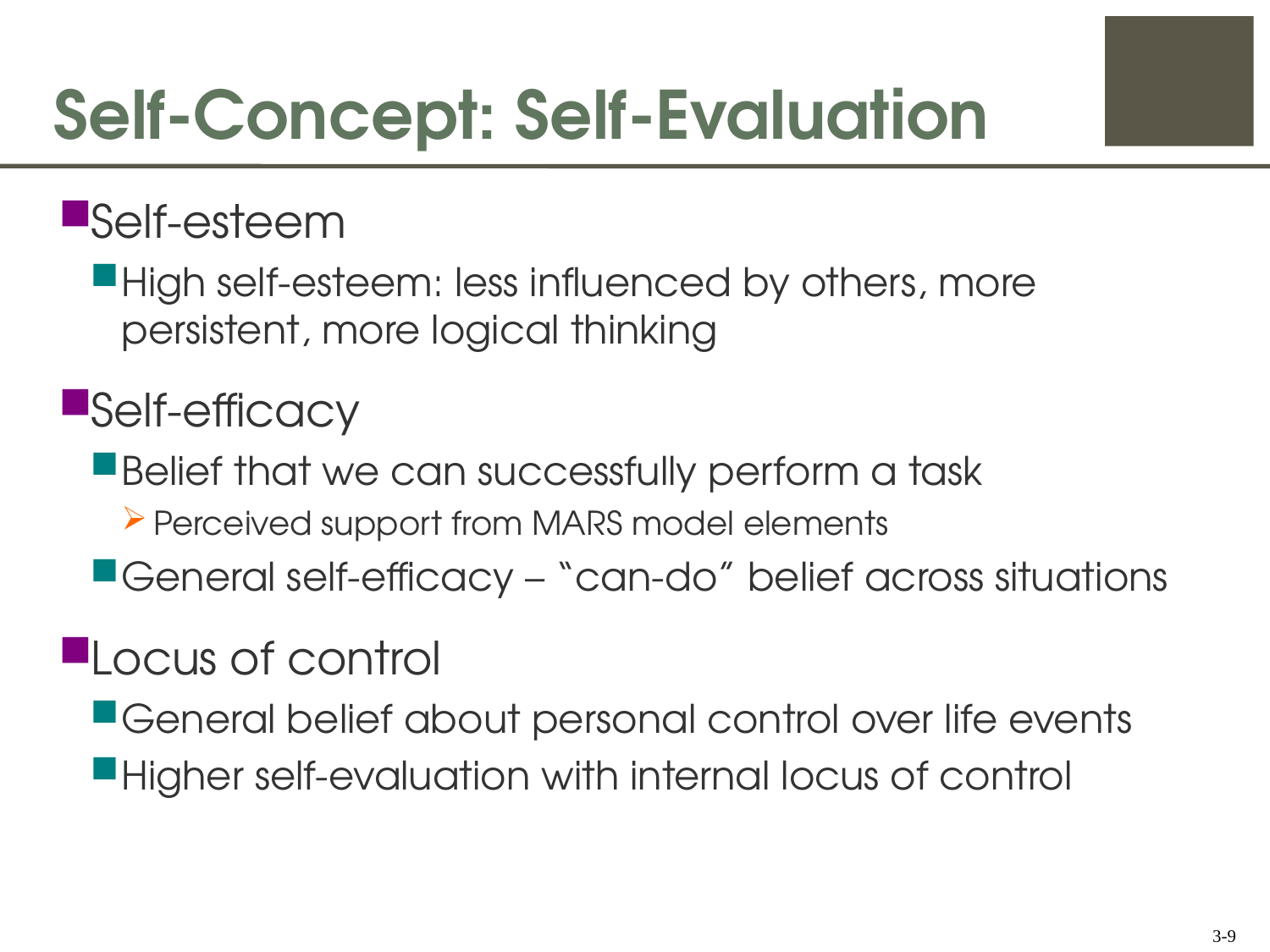

# Self-Concept: Self-Evaluation
Self-esteem
High self-esteem: less influenced by others, more persistent, more logical thinking
Self-efficacy
Belief that we can successfully perform a task
Perceived support from MARS model elements
General self-efficacy – “can-do” belief across situations
Locus of control
General belief about personal control over life events
Higher self-evaluation with internal locus of control